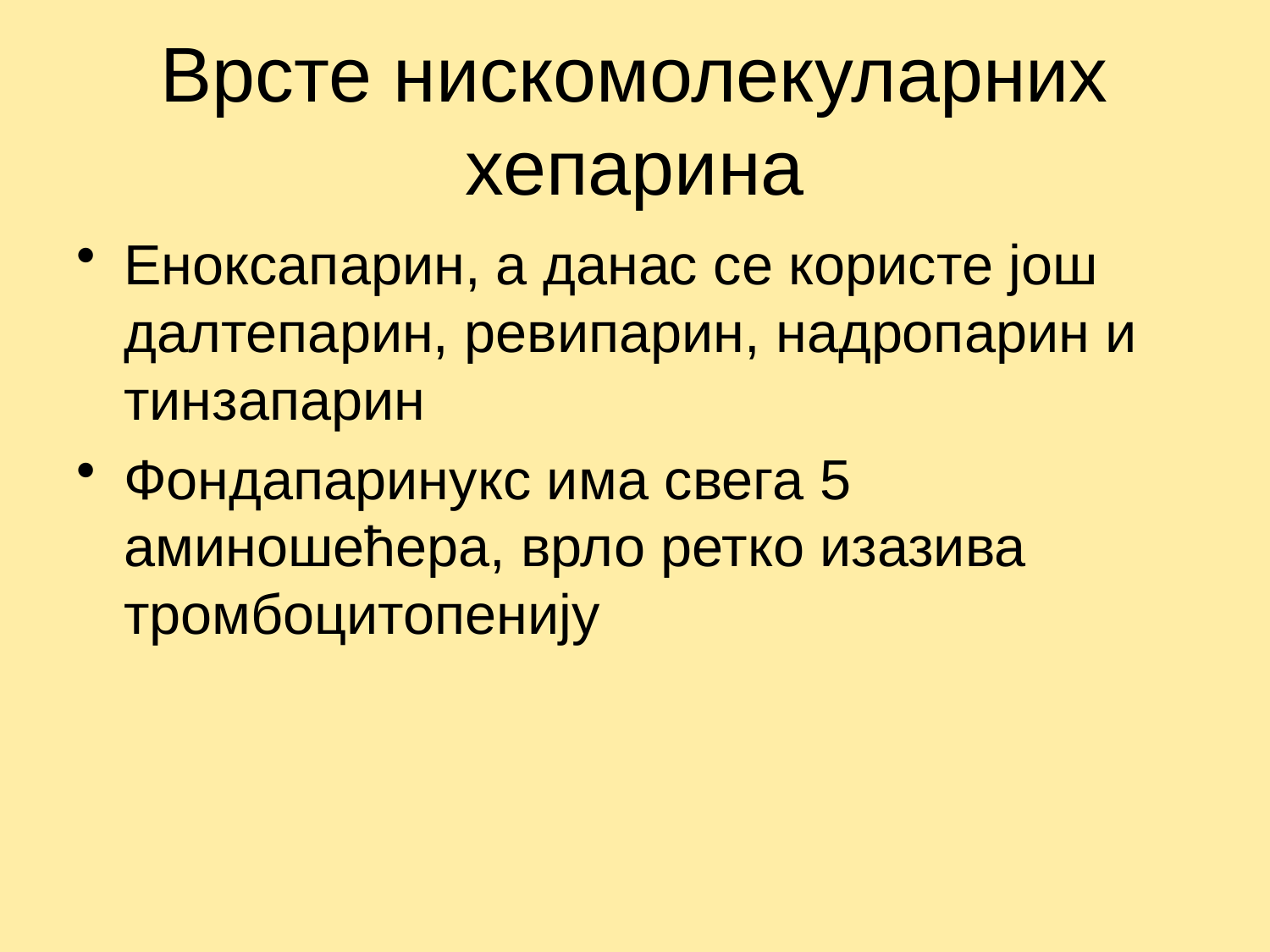

# Врсте нискомолекуларних хепарина
Еноксапарин, а данас се користе још далтепарин, ревипарин, надропарин и тинзапарин
Фондапаринукс има свега 5 аминошећера, врло ретко изазива тромбоцитопенију